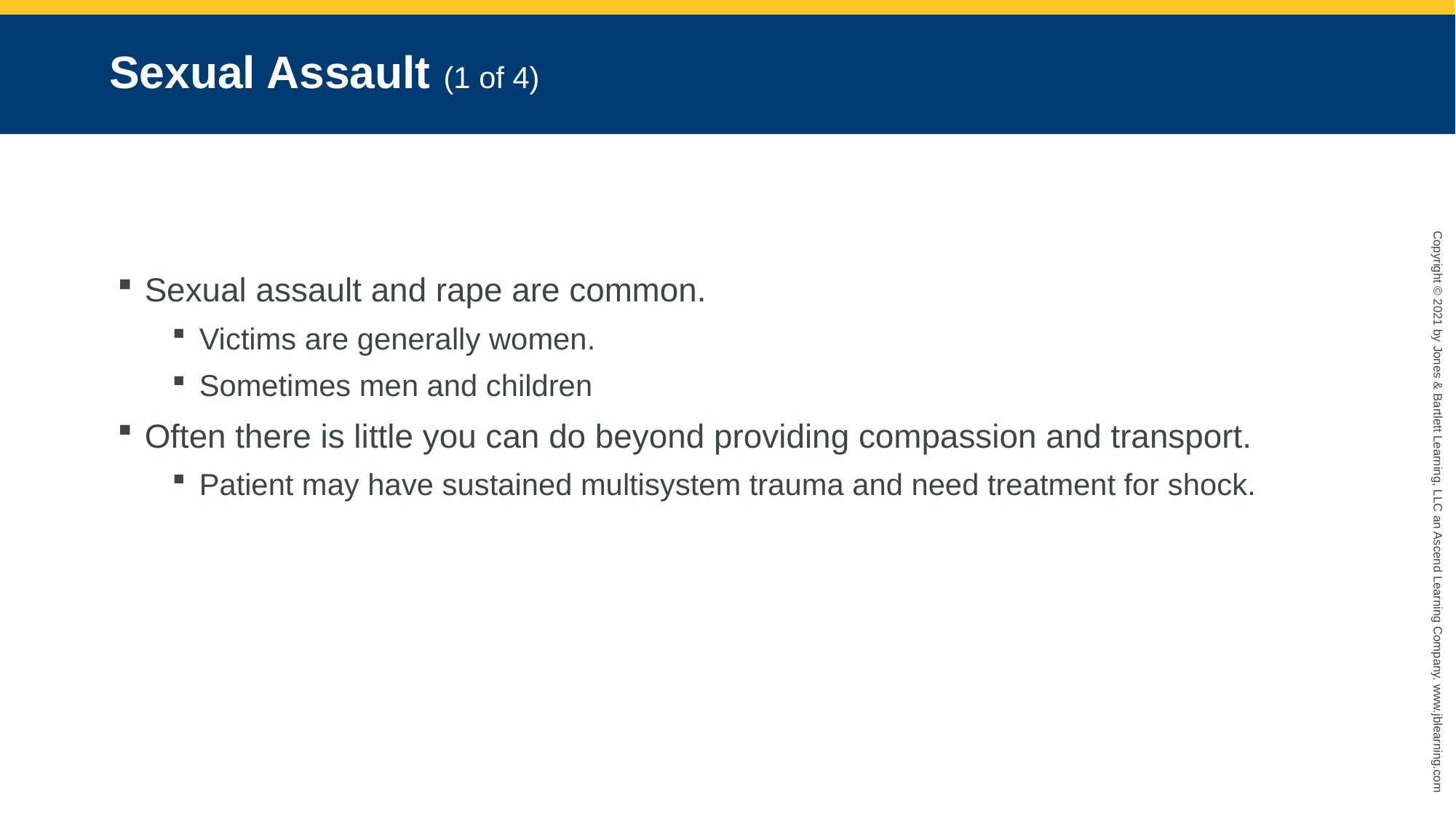

# Sexual Assault (1 of 4)
Sexual assault and rape are common.
Victims are generally women.
Sometimes men and children
Often there is little you can do beyond providing compassion and transport.
Patient may have sustained multisystem trauma and need treatment for shock.